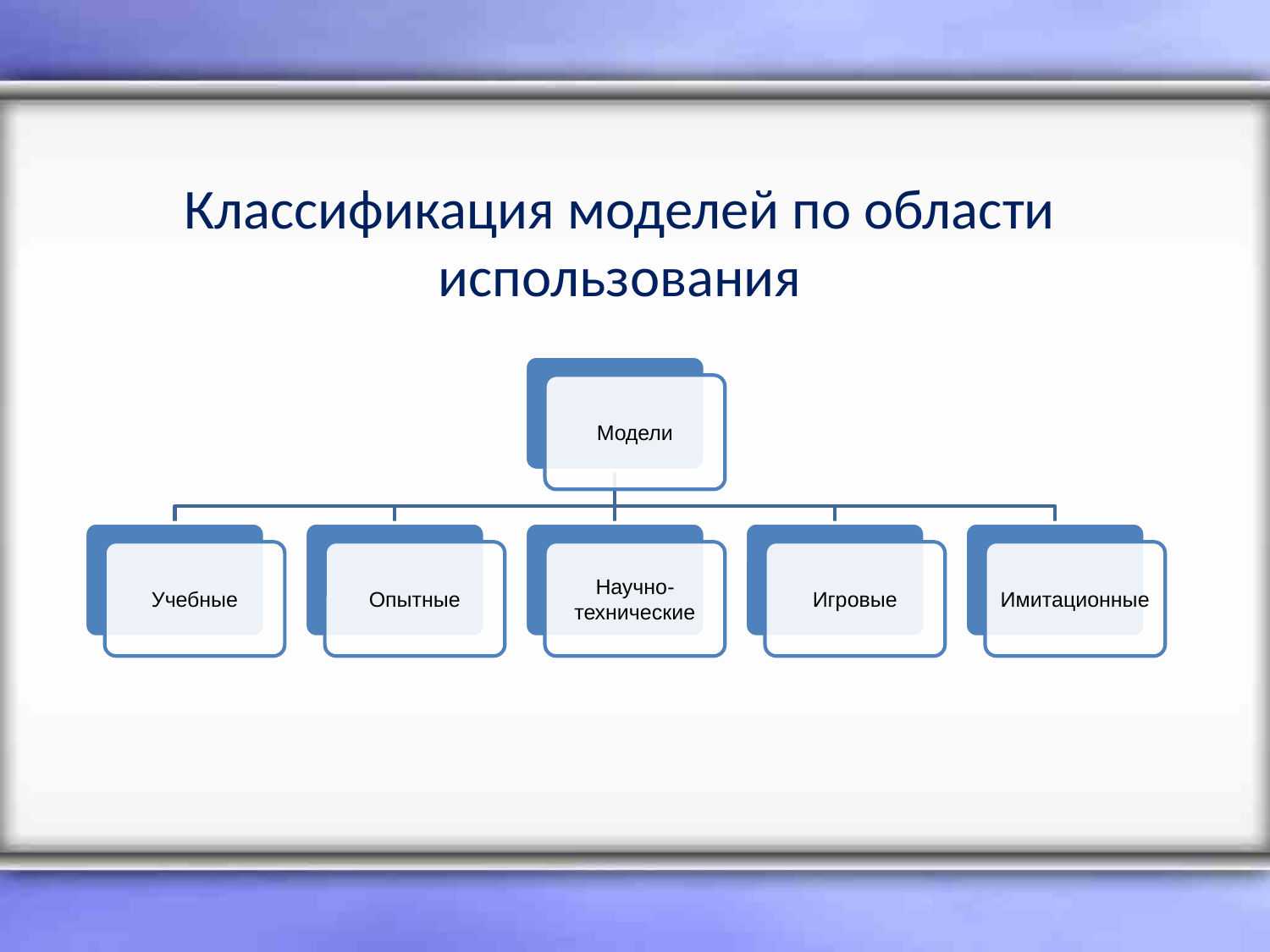

Классификация моделей по области использования
Модели
Учебные
Опытные
Научно-
технические
Игровые
Имитационные